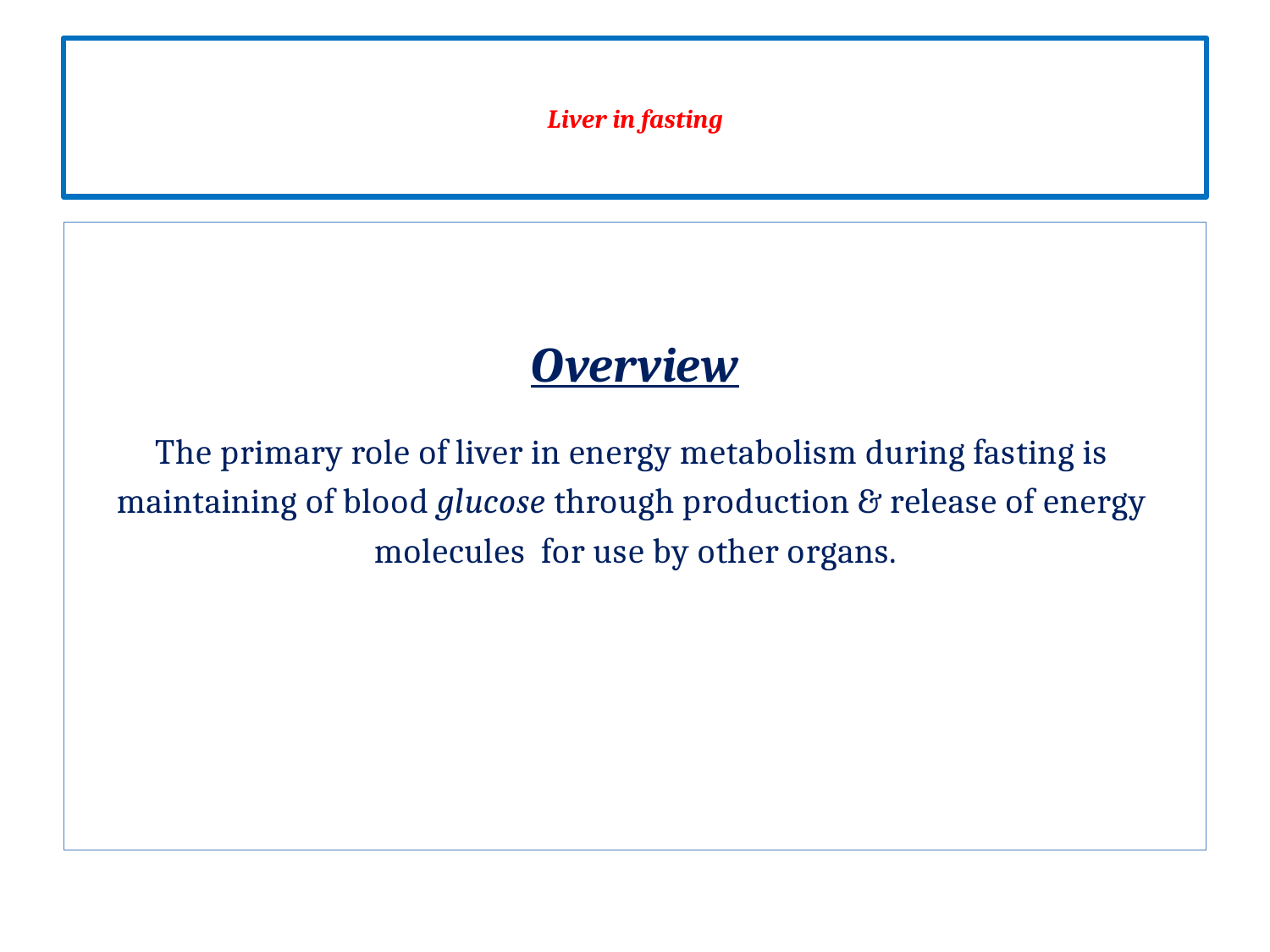

# Liver in fasting

Overview

The primary role of liver in energy metabolism during fasting is
maintaining of blood glucose through production & release of energy
molecules  for use by other organs.